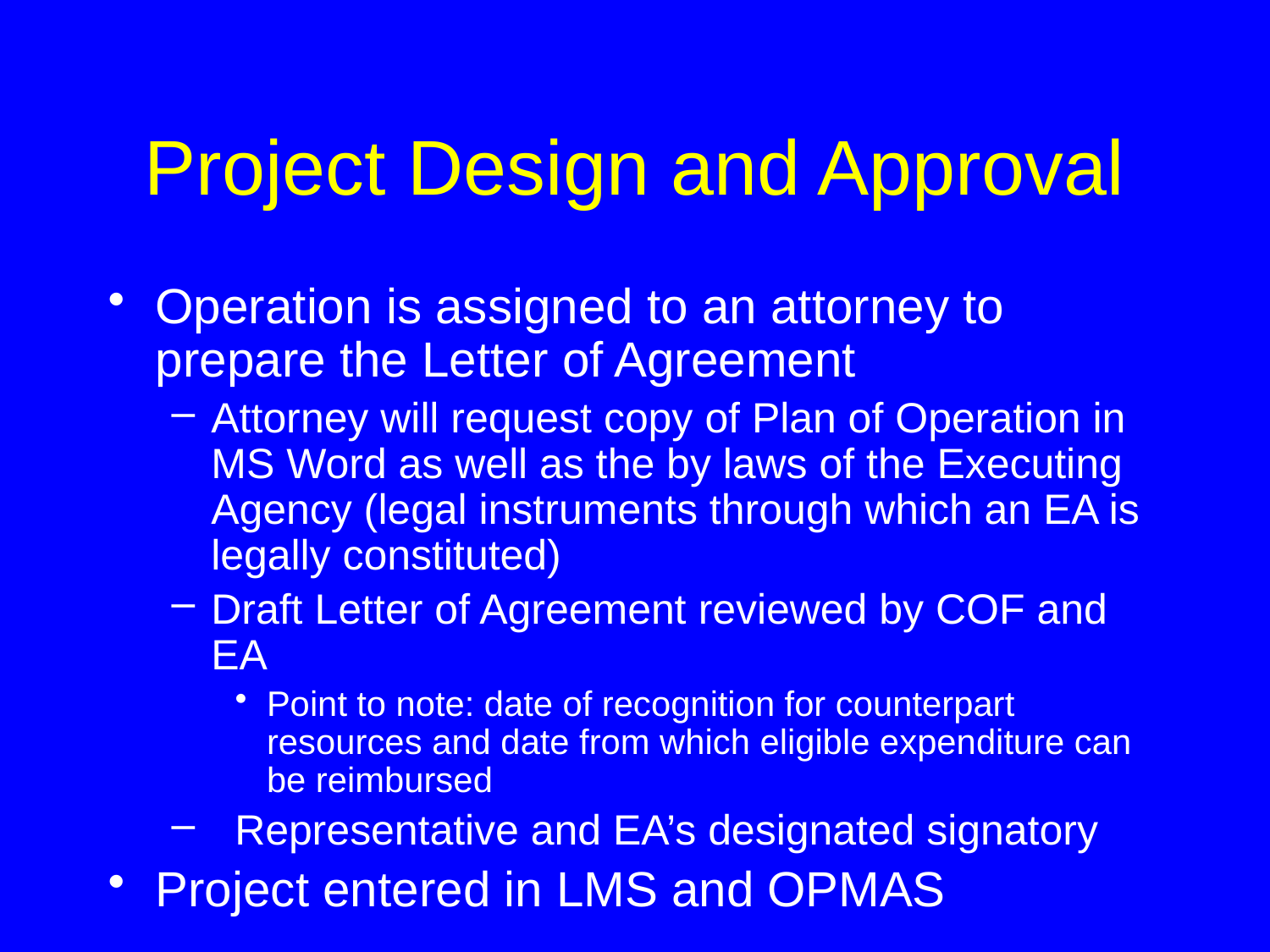

# Project Design and Approval
Operation is assigned to an attorney to prepare the Letter of Agreement
Attorney will request copy of Plan of Operation in MS Word as well as the by laws of the Executing Agency (legal instruments through which an EA is legally constituted)
Draft Letter of Agreement reviewed by COF and EA
Point to note: date of recognition for counterpart resources and date from which eligible expenditure can be reimbursed
  Representative and EA’s designated signatory
Project entered in LMS and OPMAS